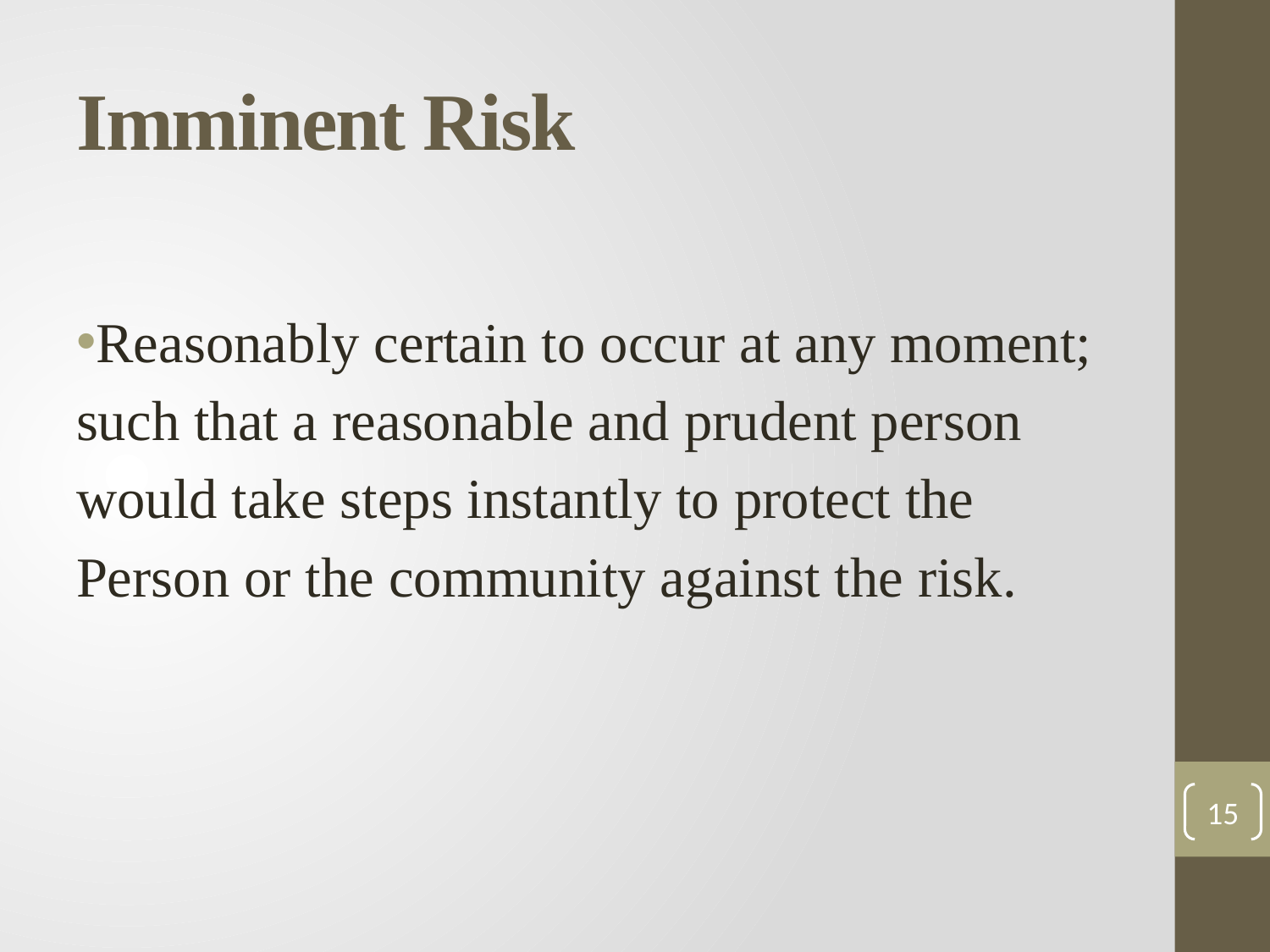

# Imminent Risk

Reasonably certain to occur at any moment; such that a reasonable and prudent person would take steps instantly to protect the Person or the community against the risk.

15